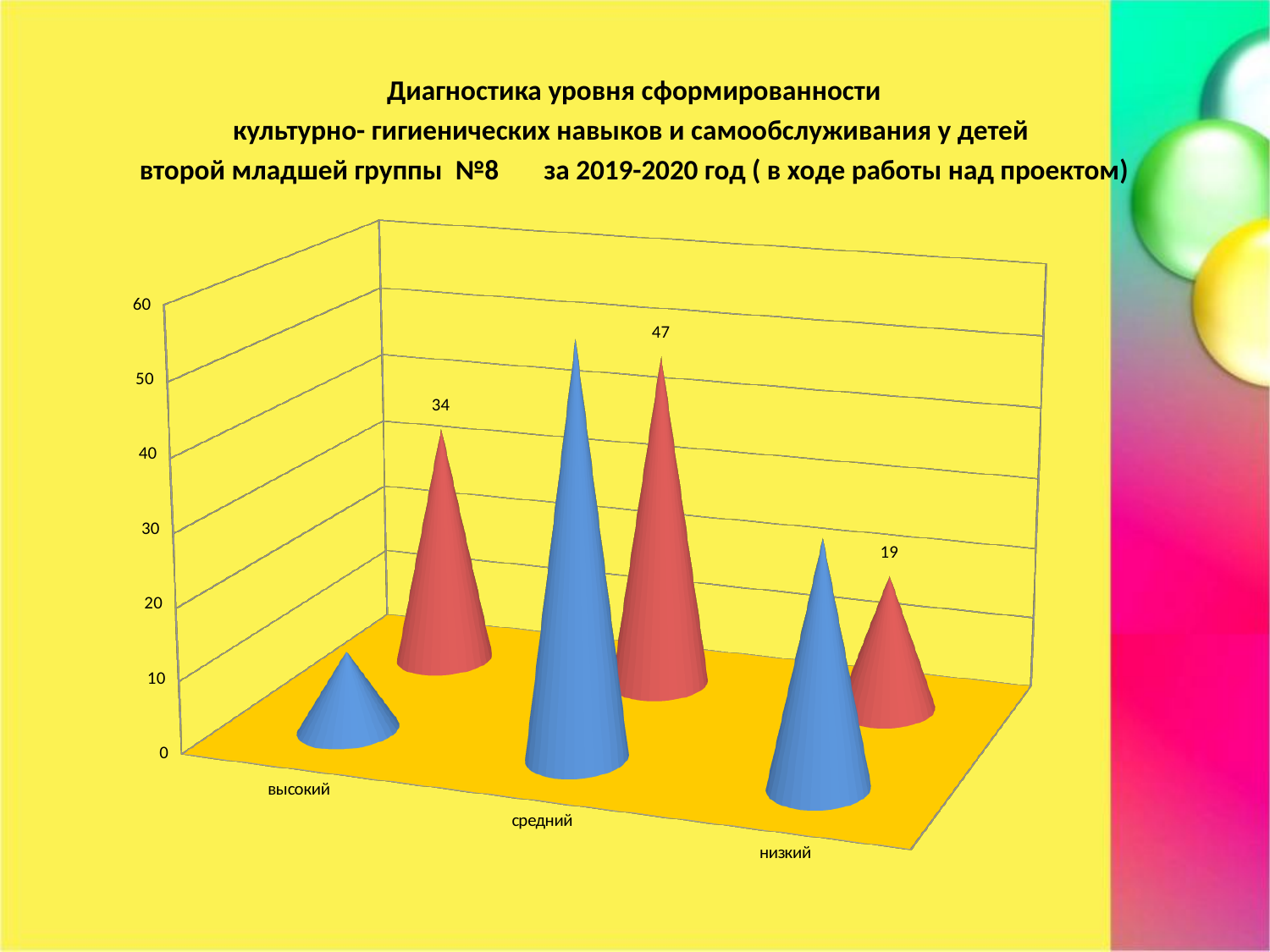

#
Диагностика уровня сформированности
культурно- гигиенических навыков и самообслуживания у детей
второй младшей группы  №8       за 2019-2020 год ( в ходе работы над проектом)

[unsupported chart]